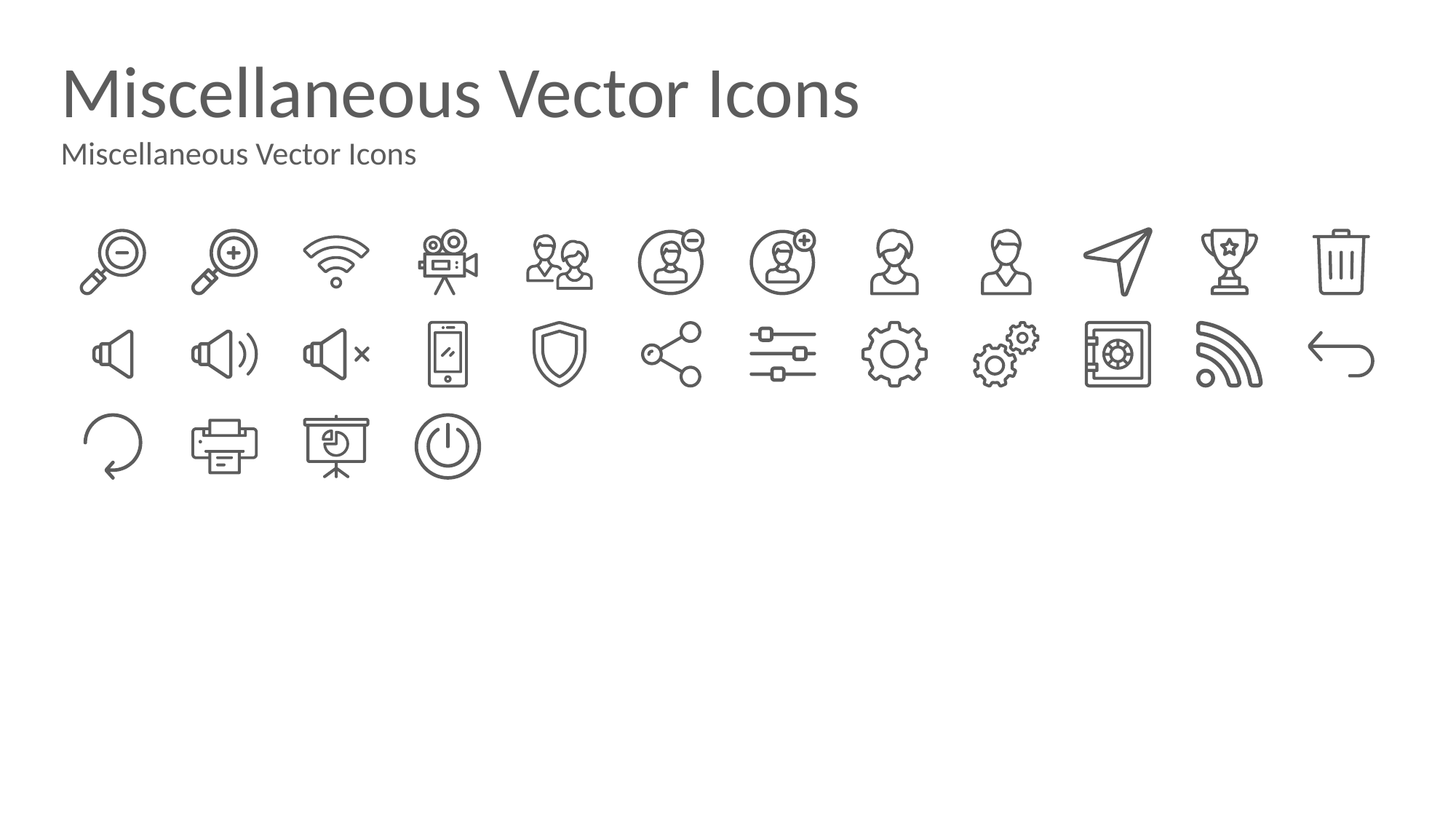

# Miscellaneous Vector Icons
Miscellaneous Vector Icons